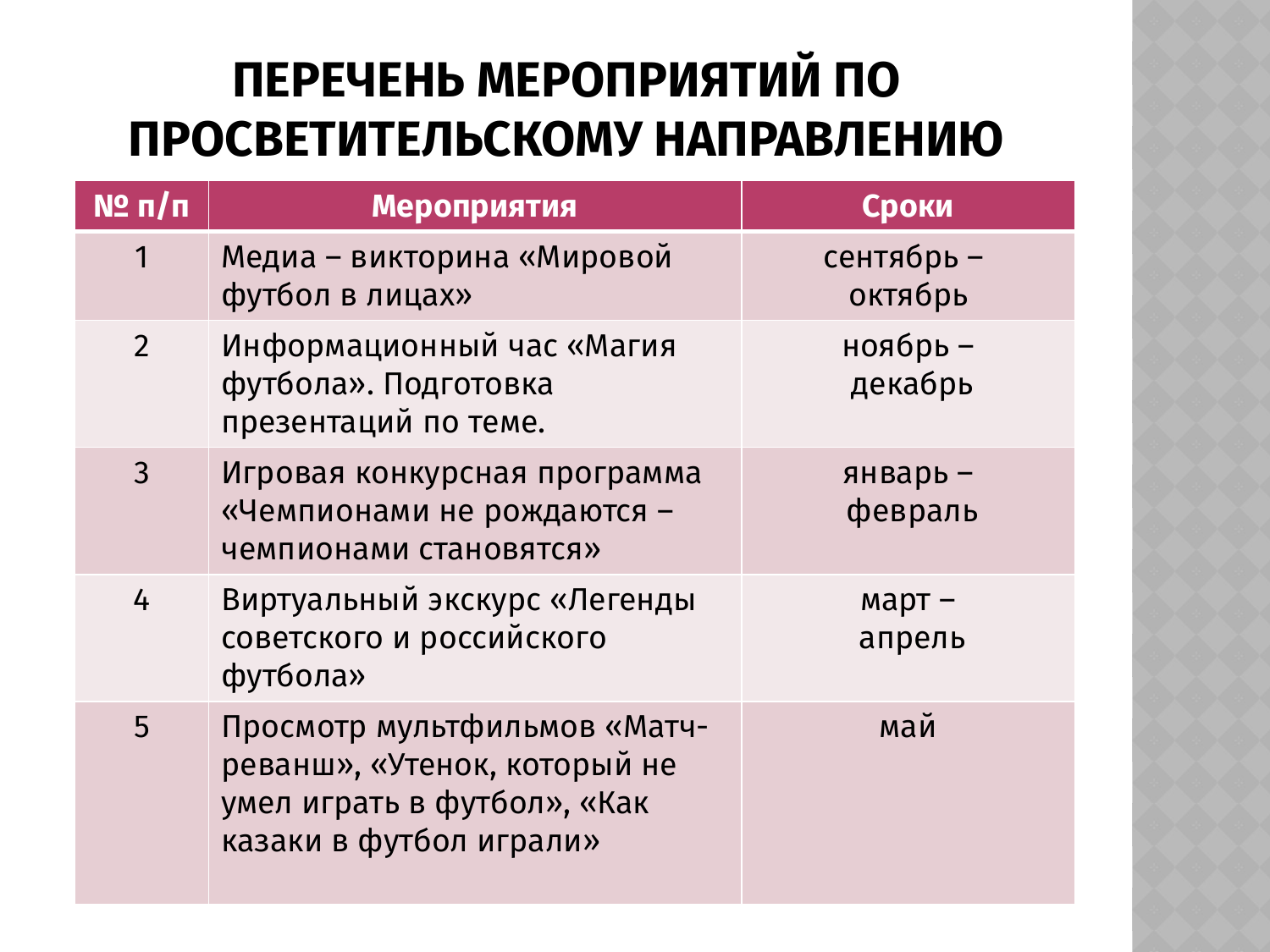

# Перечень мероприятий по просветительскому направлению
| № п/п | Мероприятия | Сроки |
| --- | --- | --- |
| 1 | Медиа – викторина «Мировой футбол в лицах» | сентябрь – октябрь |
| 2 | Информационный час «Магия футбола». Подготовка презентаций по теме. | ноябрь – декабрь |
| 3 | Игровая конкурсная программа «Чемпионами не рождаются – чемпионами становятся» | январь – февраль |
| 4 | Виртуальный экскурс «Легенды советского и российского футбола» | март – апрель |
| 5 | Просмотр мультфильмов «Матч-реванш», «Утенок, который не умел играть в футбол», «Как казаки в футбол играли» | май |